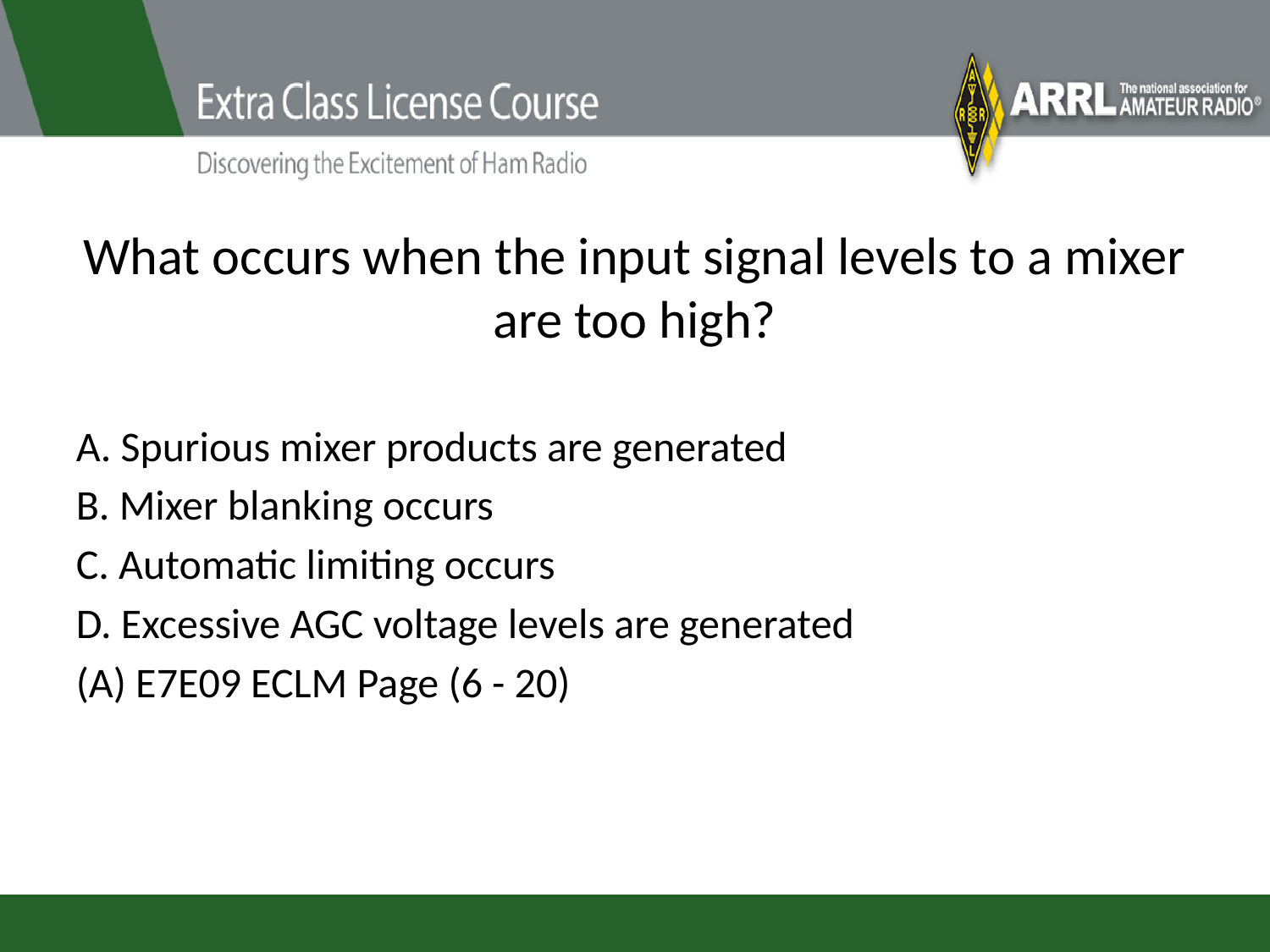

# What occurs when the input signal levels to a mixer are too high?
A. Spurious mixer products are generated
B. Mixer blanking occurs
C. Automatic limiting occurs
D. Excessive AGC voltage levels are generated
(A) E7E09 ECLM Page (6 - 20)